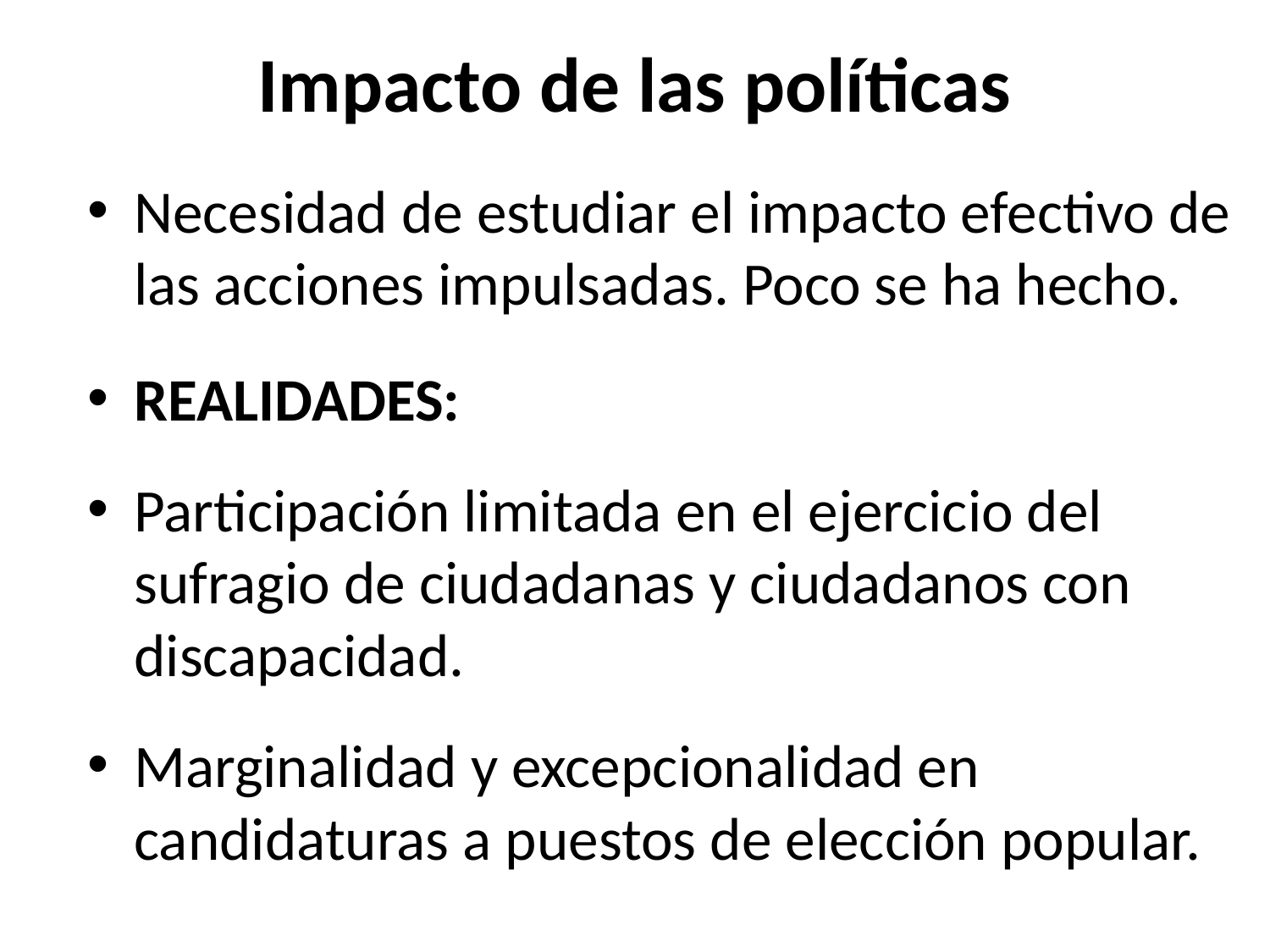

# Impacto de las políticas
Necesidad de estudiar el impacto efectivo de las acciones impulsadas. Poco se ha hecho.

REALIDADES:

Participación limitada en el ejercicio del sufragio de ciudadanas y ciudadanos con discapacidad.

Marginalidad y excepcionalidad en candidaturas a puestos de elección popular.